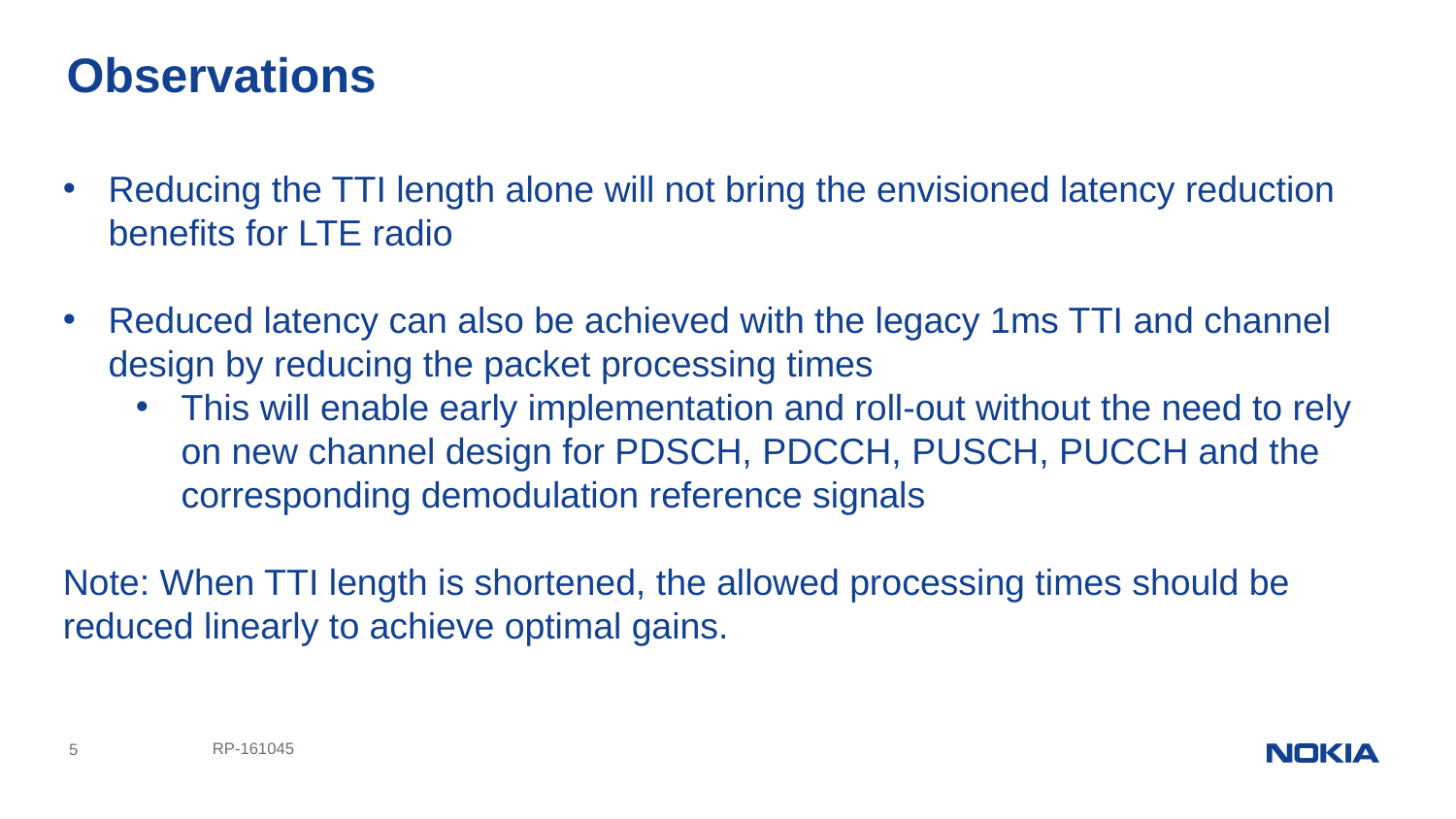

# Observations
Reducing the TTI length alone will not bring the envisioned latency reduction benefits for LTE radio

Reduced latency can also be achieved with the legacy 1ms TTI and channel design by reducing the packet processing times
This will enable early implementation and roll-out without the need to rely on new channel design for PDSCH, PDCCH, PUSCH, PUCCH and the corresponding demodulation reference signals

Note: When TTI length is shortened, the allowed processing times should be reduced linearly to achieve optimal gains.

RP-161045